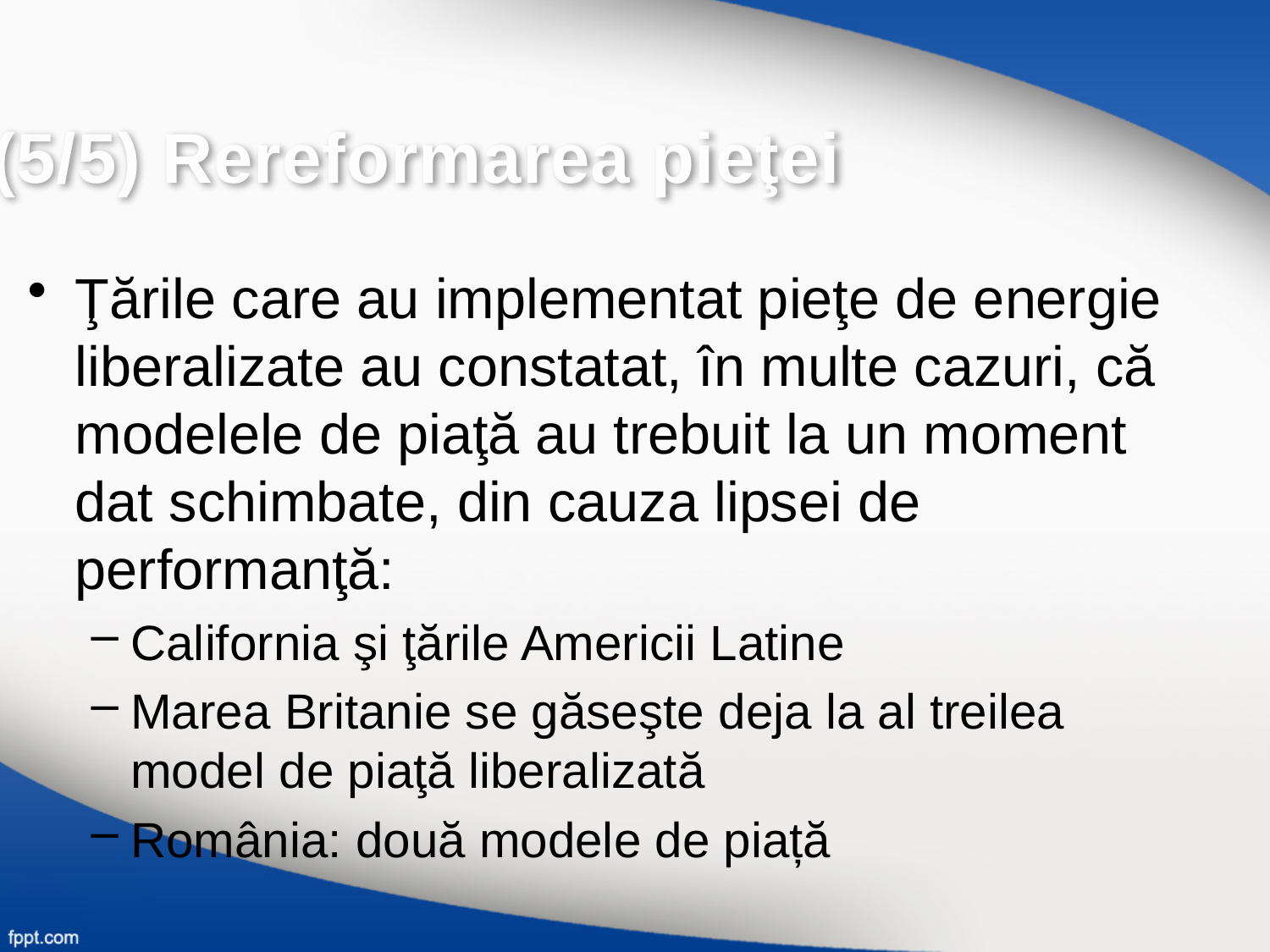

(5/5) Rereformarea pieţei
Ţările care au implementat pieţe de energie liberalizate au constatat, în multe cazuri, că modelele de piaţă au trebuit la un moment dat schimbate, din cauza lipsei de performanţă:
California şi ţările Americii Latine
Marea Britanie se găseşte deja la al treilea model de piaţă liberalizată
România: două modele de piață